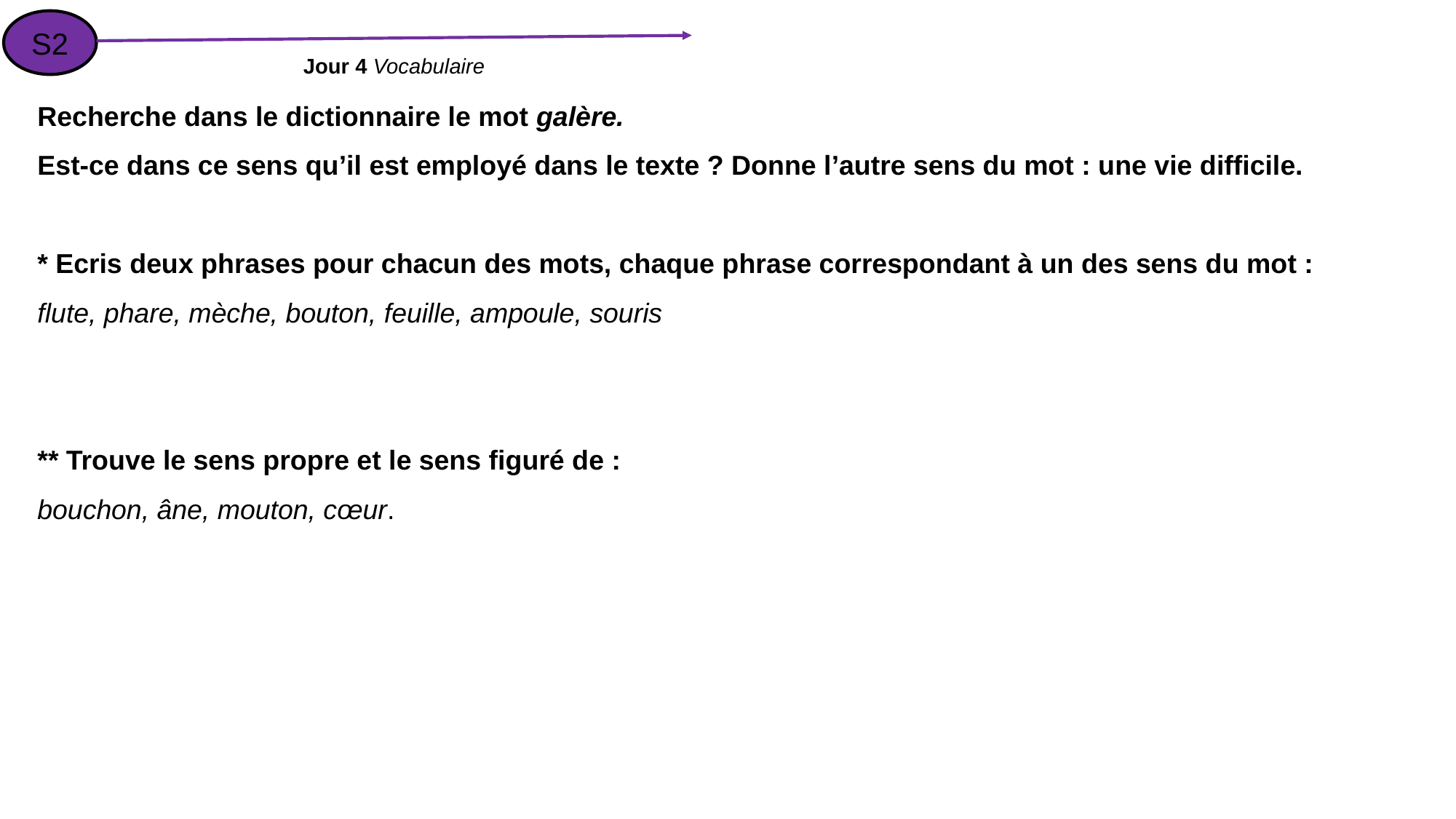

S2
Jour 4 Vocabulaire
Recherche dans le dictionnaire le mot galère.
Est-ce dans ce sens qu’il est employé dans le texte ? Donne l’autre sens du mot : une vie difficile.

* Ecris deux phrases pour chacun des mots, chaque phrase correspondant à un des sens du mot :
flute, phare, mèche, bouton, feuille, ampoule, souris

** Trouve le sens propre et le sens figuré de :
bouchon, âne, mouton, cœur.